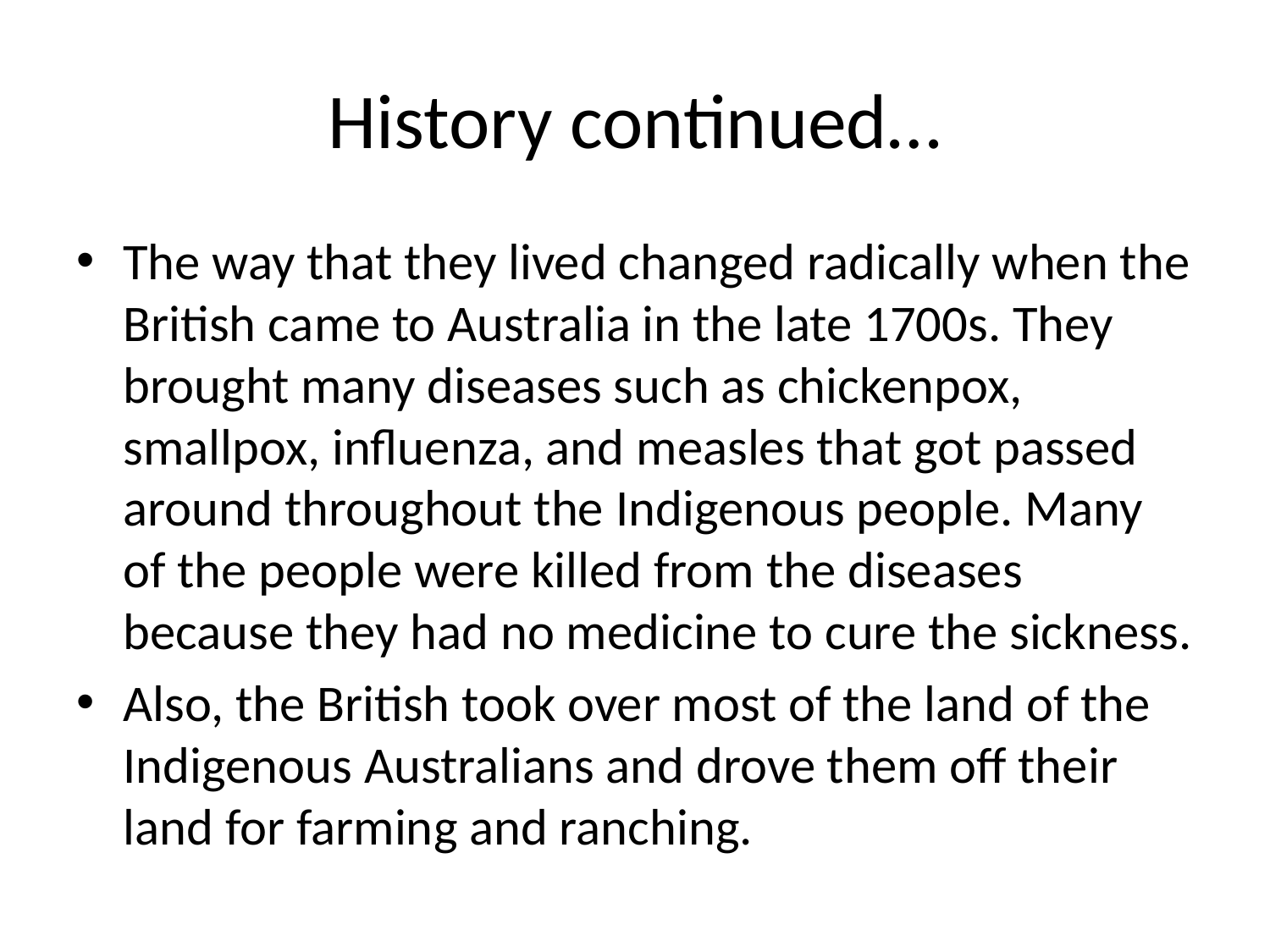

# History continued…
The way that they lived changed radically when the British came to Australia in the late 1700s. They brought many diseases such as chickenpox, smallpox, influenza, and measles that got passed around throughout the Indigenous people. Many of the people were killed from the diseases because they had no medicine to cure the sickness.
Also, the British took over most of the land of the Indigenous Australians and drove them off their land for farming and ranching.